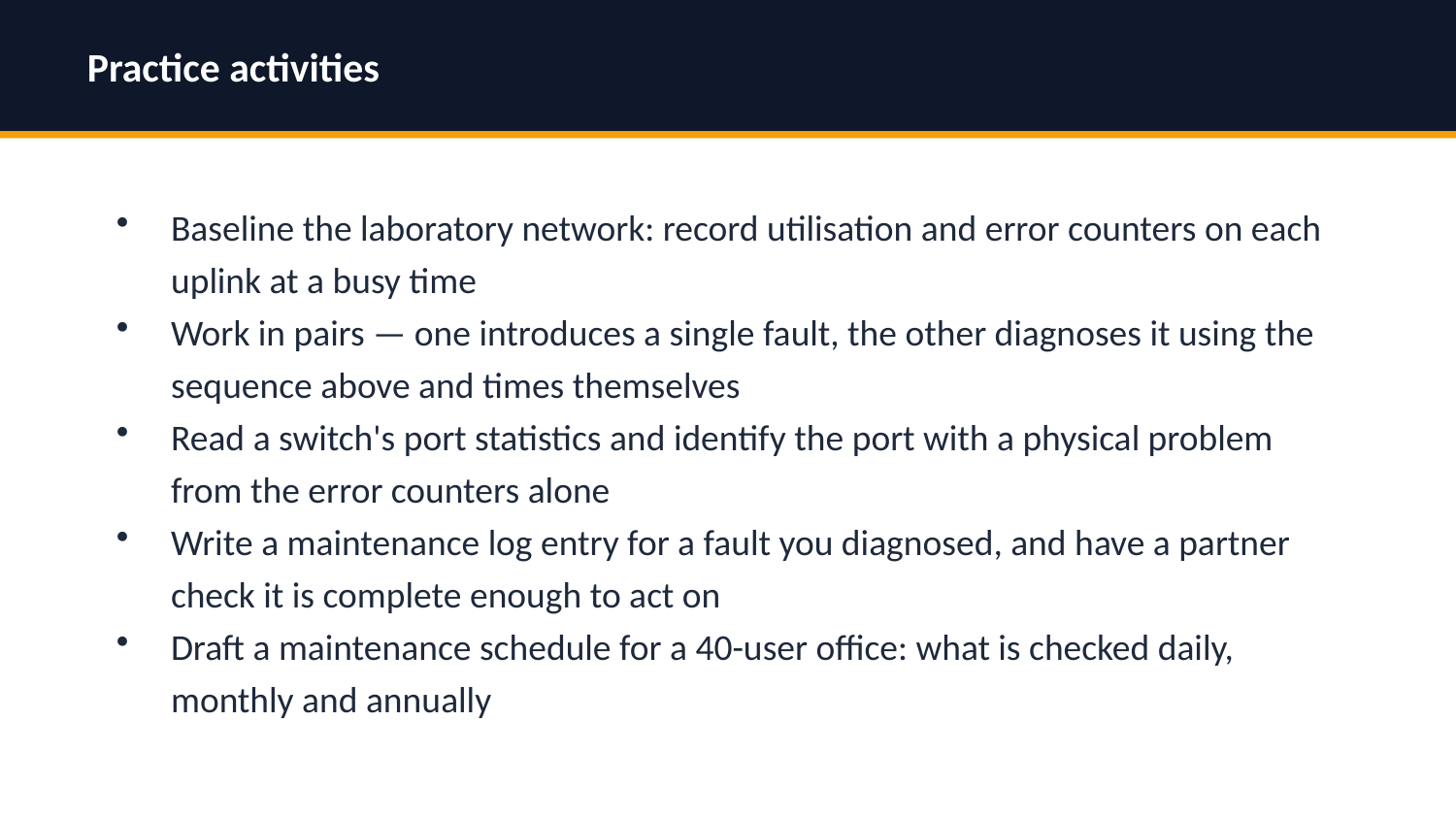

Practice activities

Baseline the laboratory network: record utilisation and error counters on each uplink at a busy time
Work in pairs — one introduces a single fault, the other diagnoses it using the sequence above and times themselves
Read a switch's port statistics and identify the port with a physical problem from the error counters alone
Write a maintenance log entry for a fault you diagnosed, and have a partner check it is complete enough to act on
Draft a maintenance schedule for a 40-user office: what is checked daily, monthly and annually